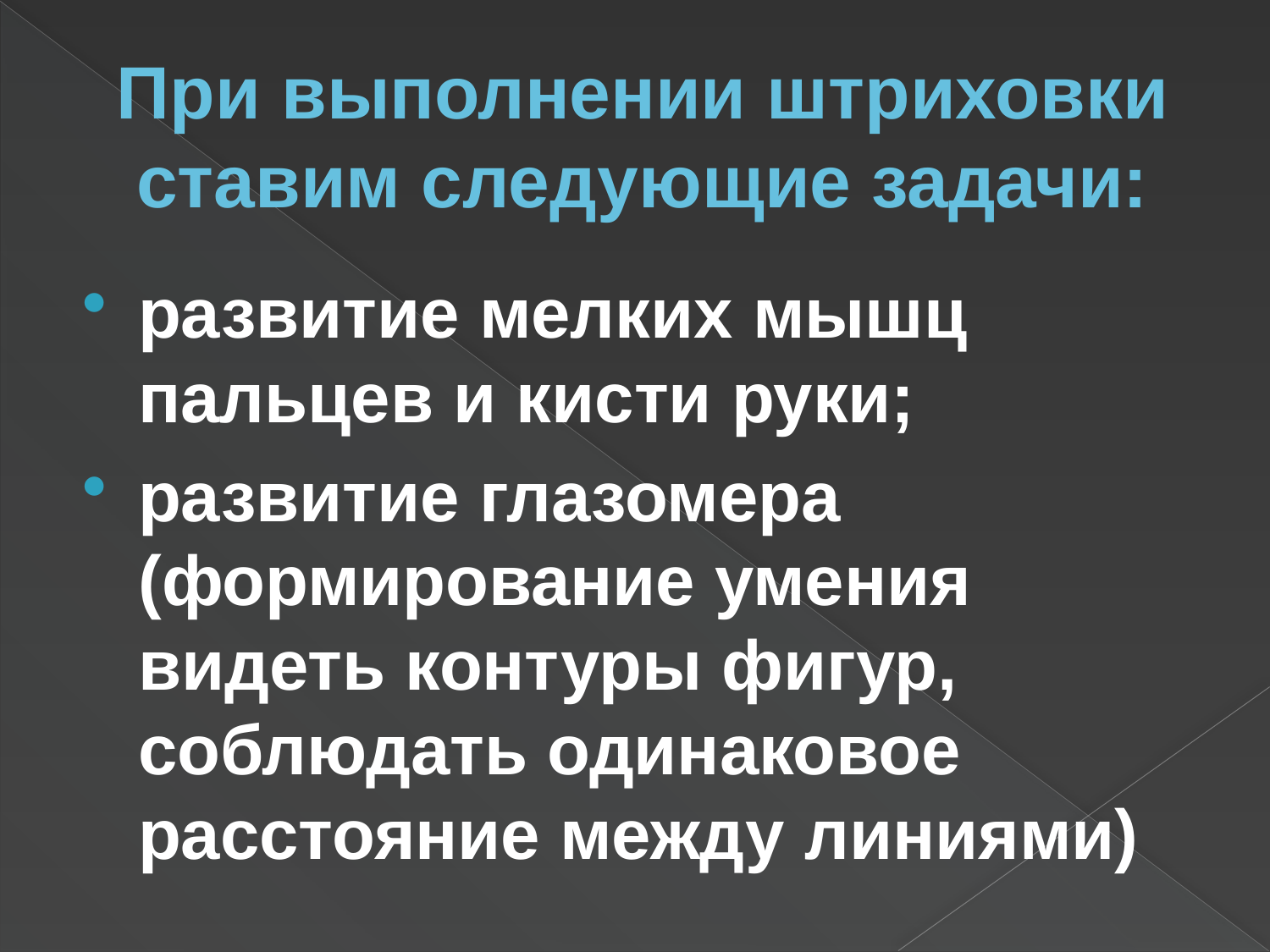

# При выполнении штриховки ставим следующие задачи:
развитие мелких мышц пальцев и кисти руки;
развитие глазомера (формирование умения видеть контуры фигур, соблюдать одинаковое расстояние между линиями)